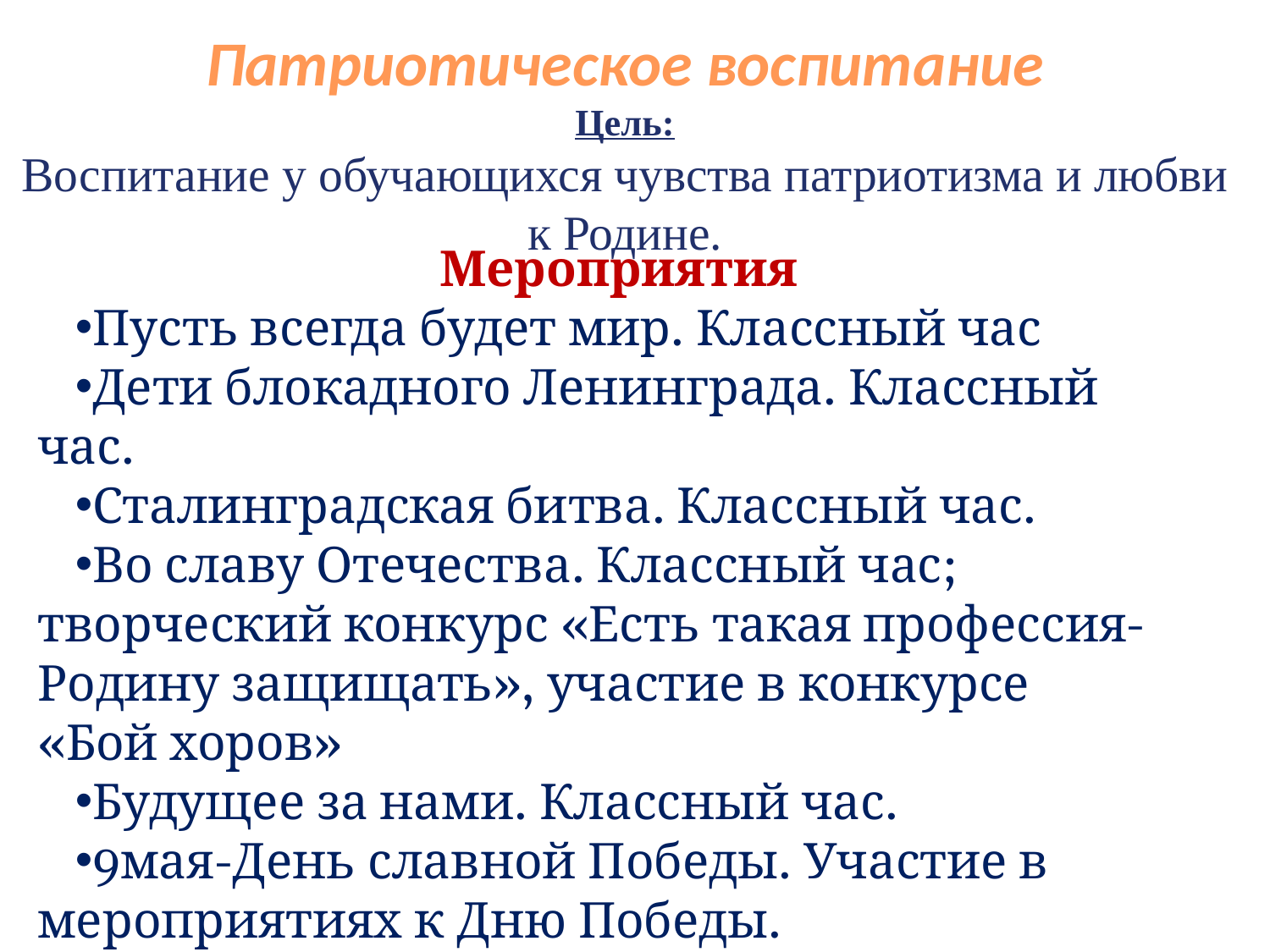

# Патриотическое воспитание Цель: Воспитание у обучающихся чувства патриотизма и любви к Родине.

Мероприятия
Пусть всегда будет мир. Классный час
Дети блокадного Ленинграда. Классный час.
Сталинградская битва. Классный час.
Во славу Отечества. Классный час; творческий конкурс «Есть такая профессия- Родину защищать», участие в конкурсе «Бой хоров»
Будущее за нами. Классный час.
9мая-День славной Победы. Участие в мероприятиях к Дню Победы.